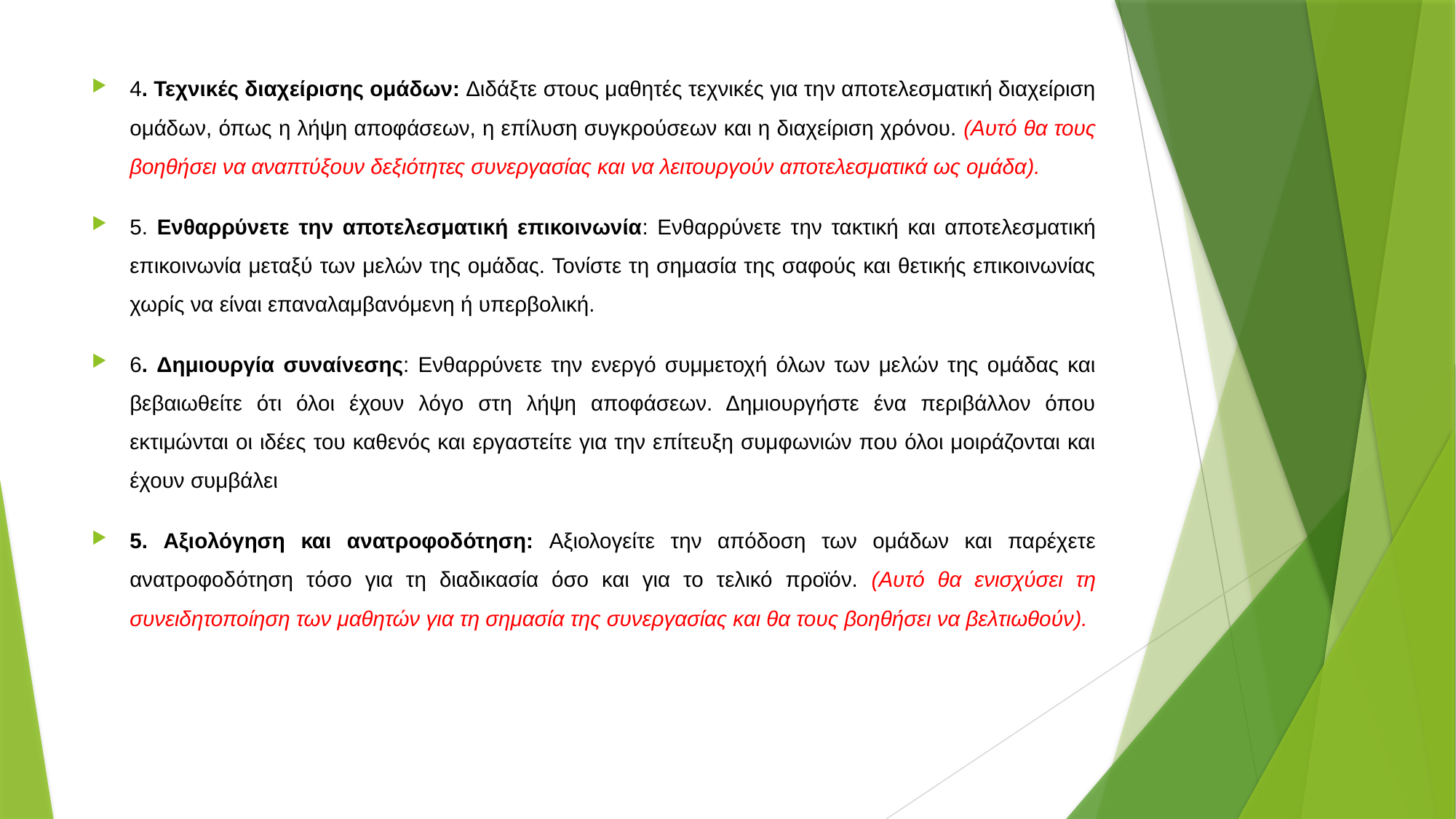

4. Τεχνικές διαχείρισης ομάδων: Διδάξτε στους μαθητές τεχνικές για την αποτελεσματική διαχείριση ομάδων, όπως η λήψη αποφάσεων, η επίλυση συγκρούσεων και η διαχείριση χρόνου. (Αυτό θα τους βοηθήσει να αναπτύξουν δεξιότητες συνεργασίας και να λειτουργούν αποτελεσματικά ως ομάδα).
5. Ενθαρρύνετε την αποτελεσματική επικοινωνία: Ενθαρρύνετε την τακτική και αποτελεσματική επικοινωνία μεταξύ των μελών της ομάδας. Τονίστε τη σημασία της σαφούς και θετικής επικοινωνίας χωρίς να είναι επαναλαμβανόμενη ή υπερβολική.
6. Δημιουργία συναίνεσης: Ενθαρρύνετε την ενεργό συμμετοχή όλων των μελών της ομάδας και βεβαιωθείτε ότι όλοι έχουν λόγο στη λήψη αποφάσεων. Δημιουργήστε ένα περιβάλλον όπου εκτιμώνται οι ιδέες του καθενός και εργαστείτε για την επίτευξη συμφωνιών που όλοι μοιράζονται και έχουν συμβάλει
5. Αξιολόγηση και ανατροφοδότηση: Αξιολογείτε την απόδοση των ομάδων και παρέχετε ανατροφοδότηση τόσο για τη διαδικασία όσο και για το τελικό προϊόν. (Αυτό θα ενισχύσει τη συνειδητοποίηση των μαθητών για τη σημασία της συνεργασίας και θα τους βοηθήσει να βελτιωθούν).